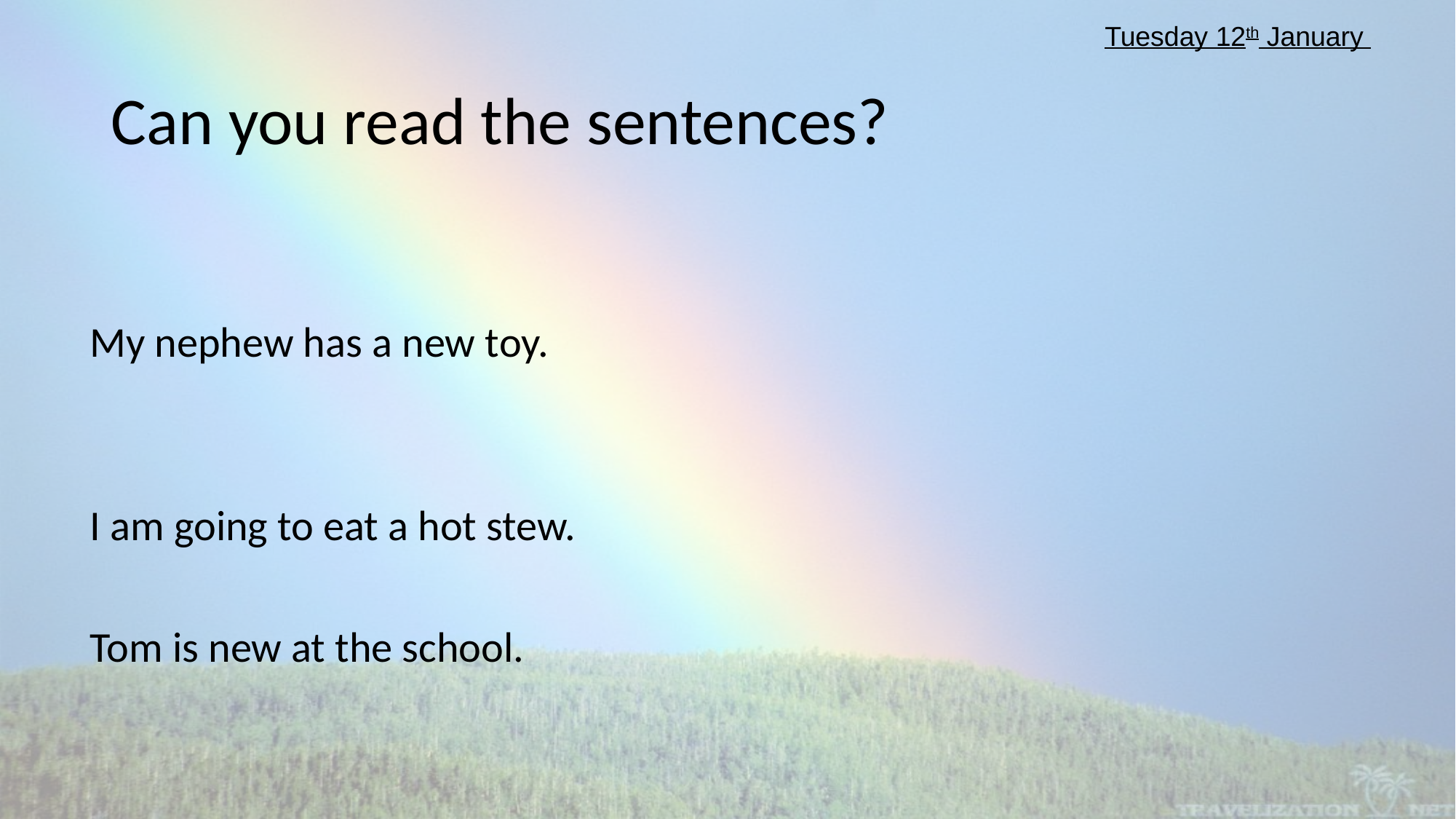

Tuesday 12th January
# Can you read the sentences?
My nephew has a new toy.

I am going to eat a hot stew.

Tom is new at the school.